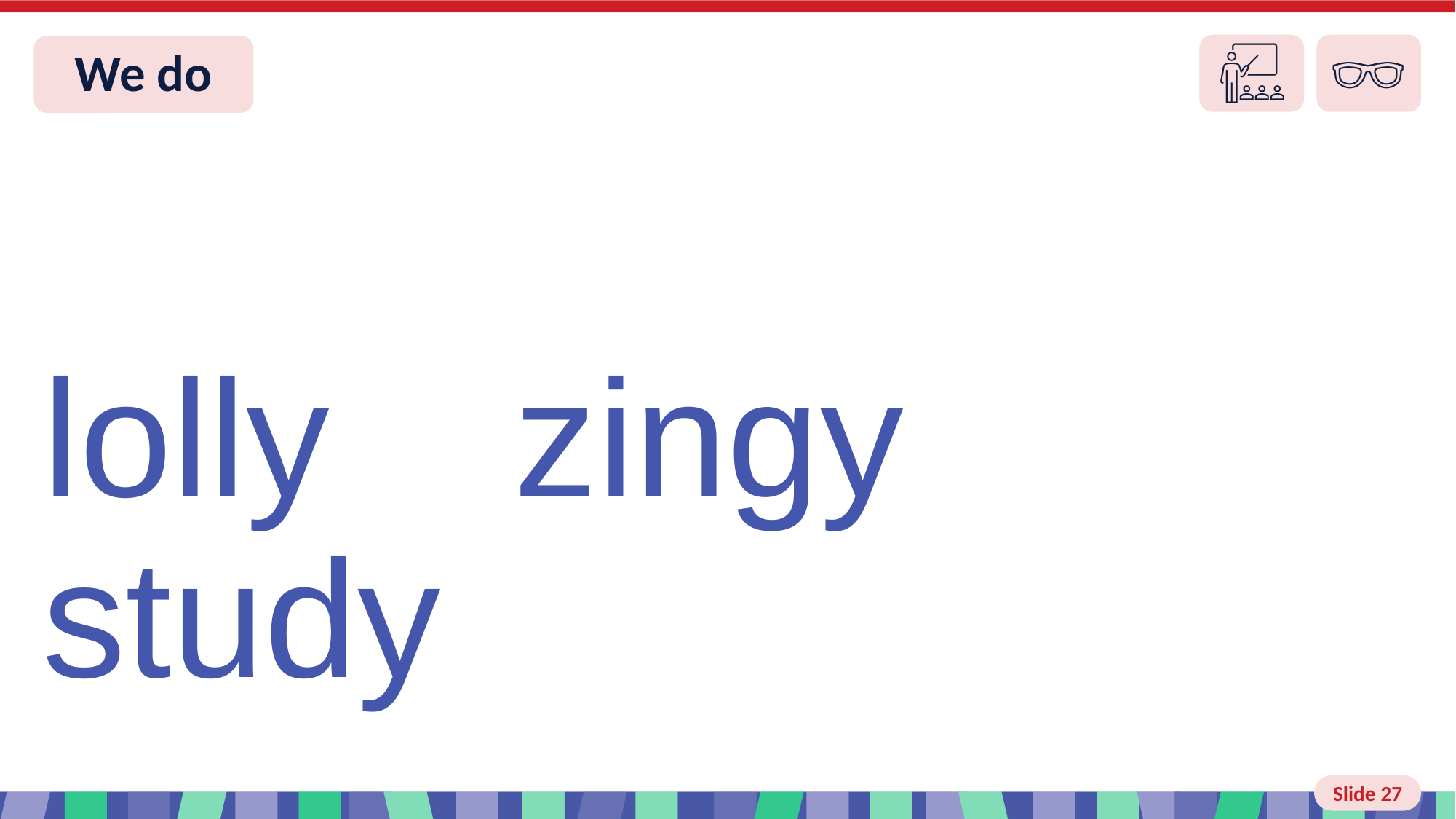

# Slide 27 We do
lolly    zingy   study